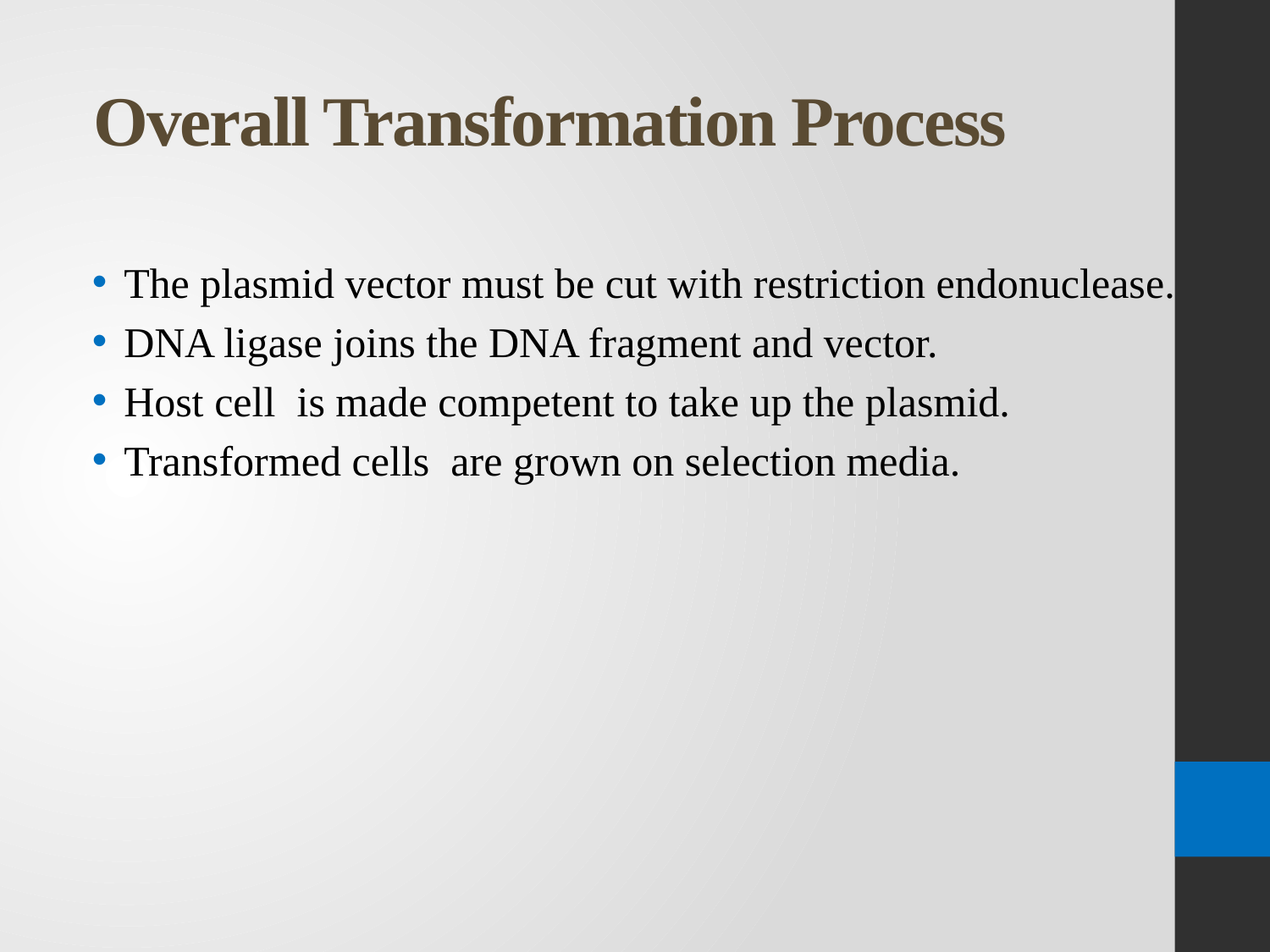

# Overall Transformation Process

The plasmid vector must be cut with restriction endonuclease.
DNA ligase joins the DNA fragment and vector.
Host cell  is made competent to take up the plasmid.
Transformed cells  are grown on selection media.